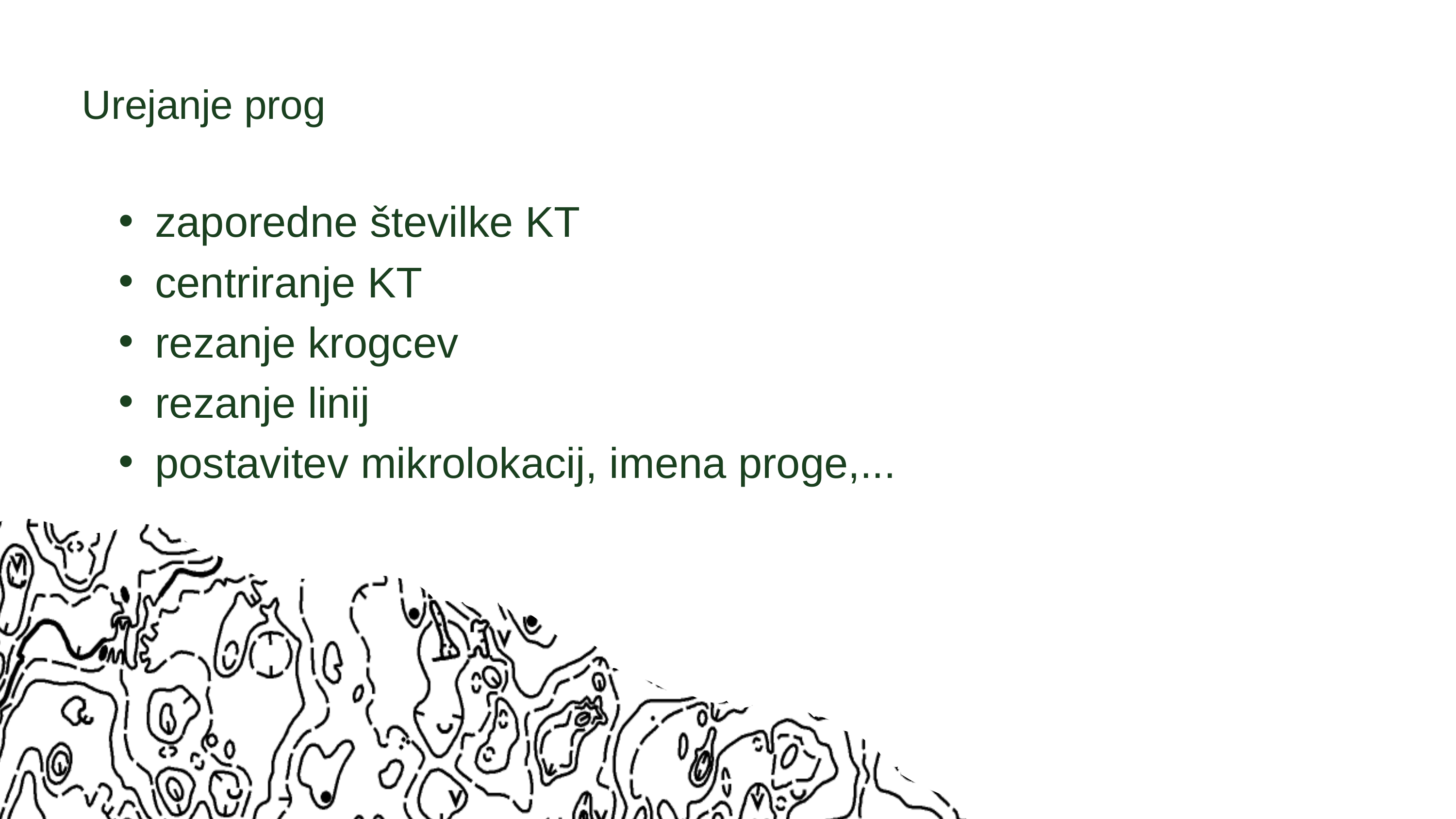

Urejanje prog
zaporedne številke KT
centriranje KT
rezanje krogcev
rezanje linij
postavitev mikrolokacij, imena proge,...